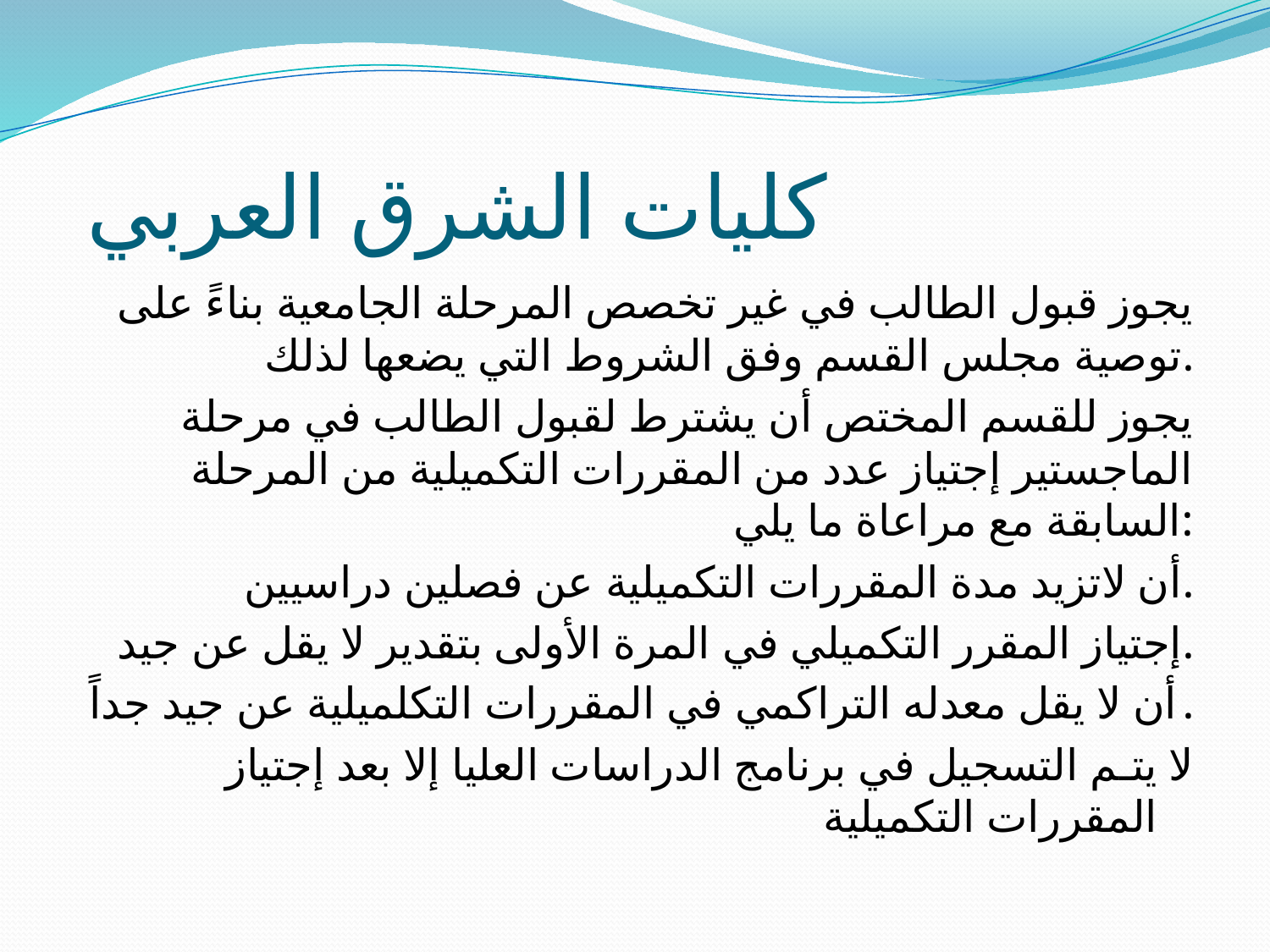

# كليات الشرق العربي
يجوز قبول الطالب في غير تخصص المرحلة الجامعية بناءً على توصية مجلس القسم وفق الشروط التي يضعها لذلك.
يجوز للقسم المختص أن يشترط لقبول الطالب في مرحلة الماجستير إجتياز عدد من المقررات التكميلية من المرحلة السابقة مع مراعاة ما يلي:
أن لاتزيد مدة المقررات التكميلية عن فصلين دراسيين.
إجتياز المقرر التكميلي في المرة الأولى بتقدير لا يقل عن جيد.
أن لا يقل معدله التراكمي في المقررات التكلميلية عن جيد جداً.
لا يتـم التسجيل في برنامج الدراسات العليا إلا بعد إجتياز المقررات التكميلية